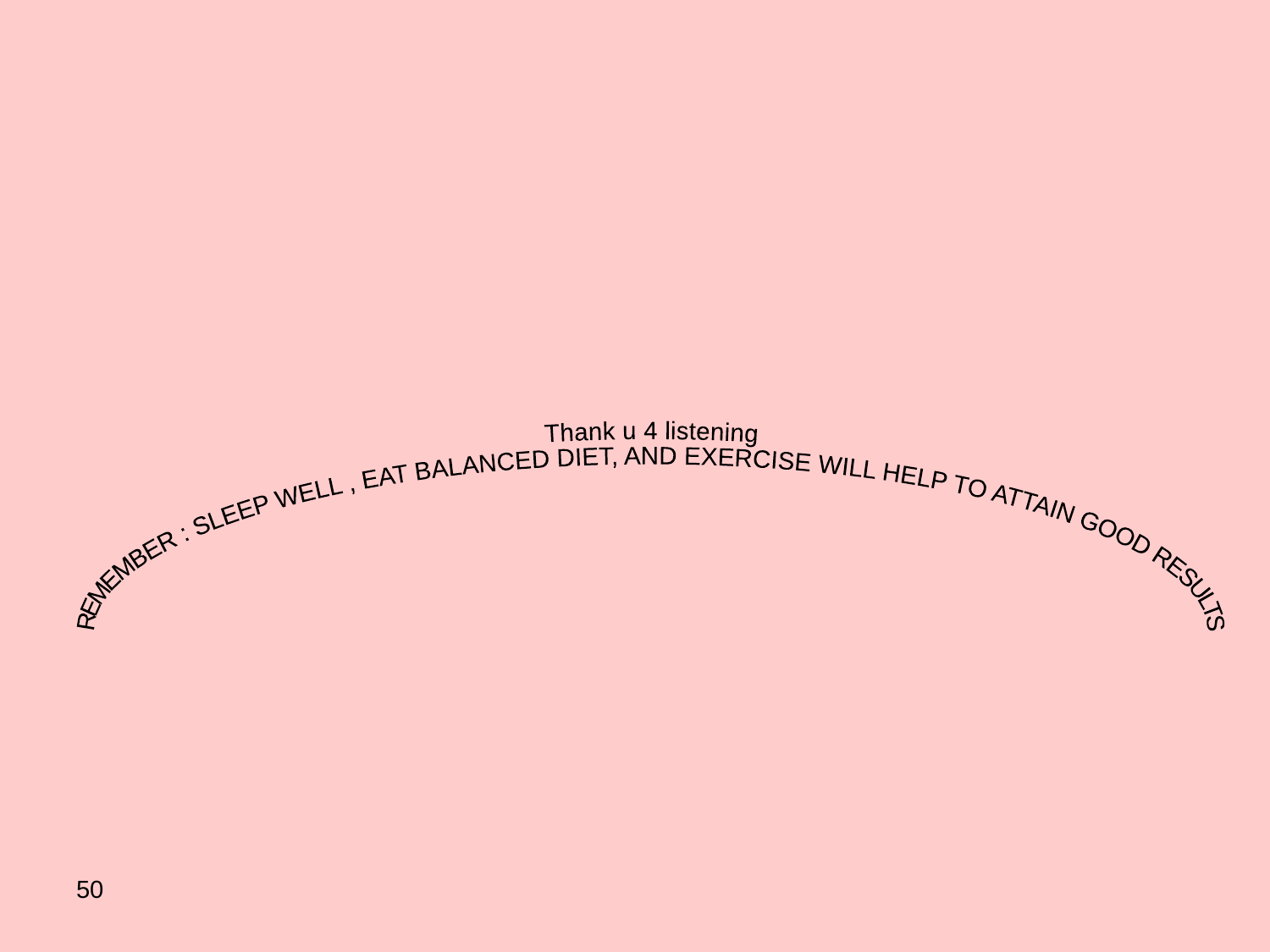

Thank u 4 listening
REMEMBER : SLEEP WELL , EAT BALANCED DIET, AND EXERCISE WILL HELP TO ATTAIN GOOD RESULTS
50